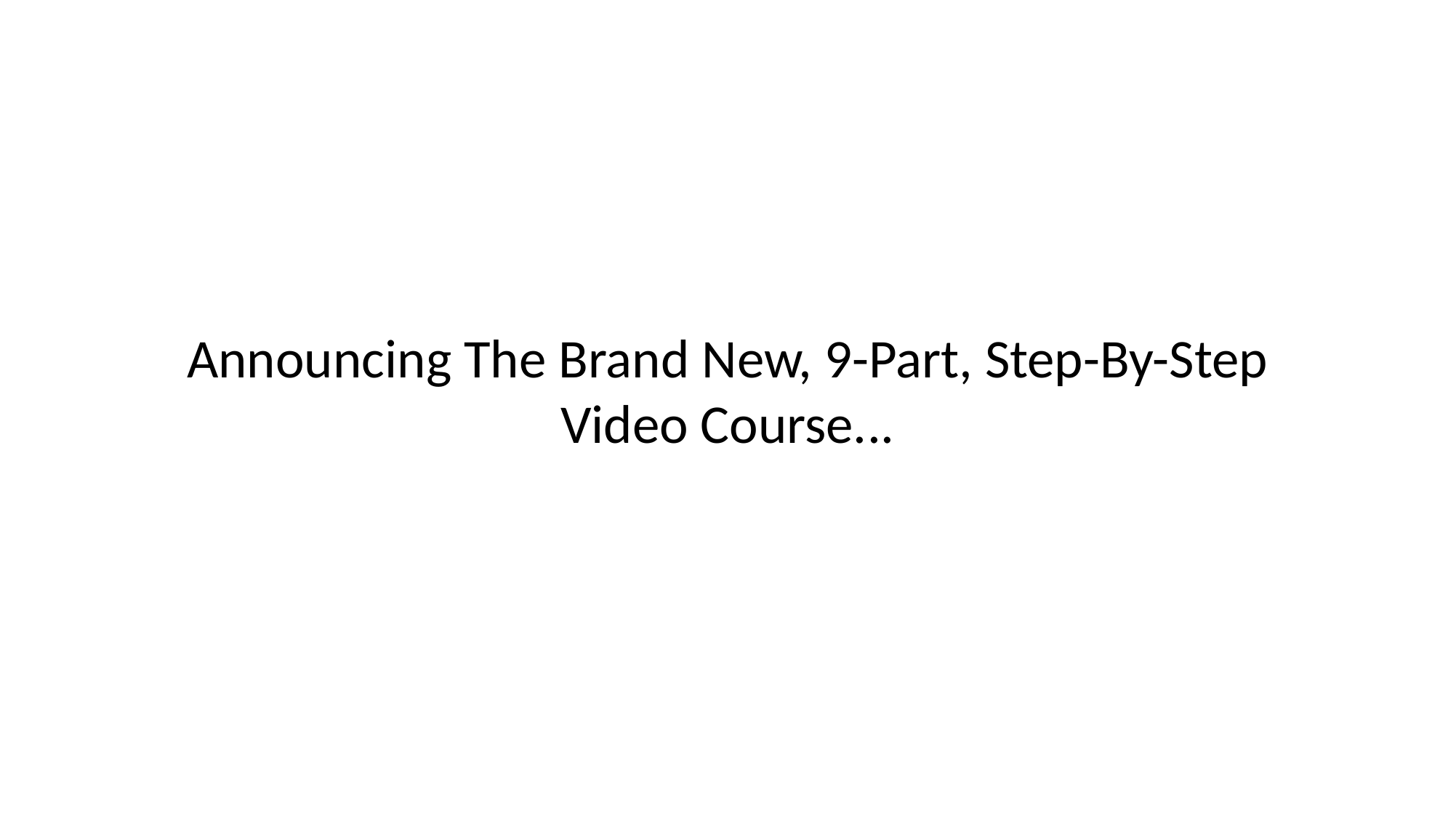

# Announcing The Brand New, 9-Part, Step-By-Step Video Course...